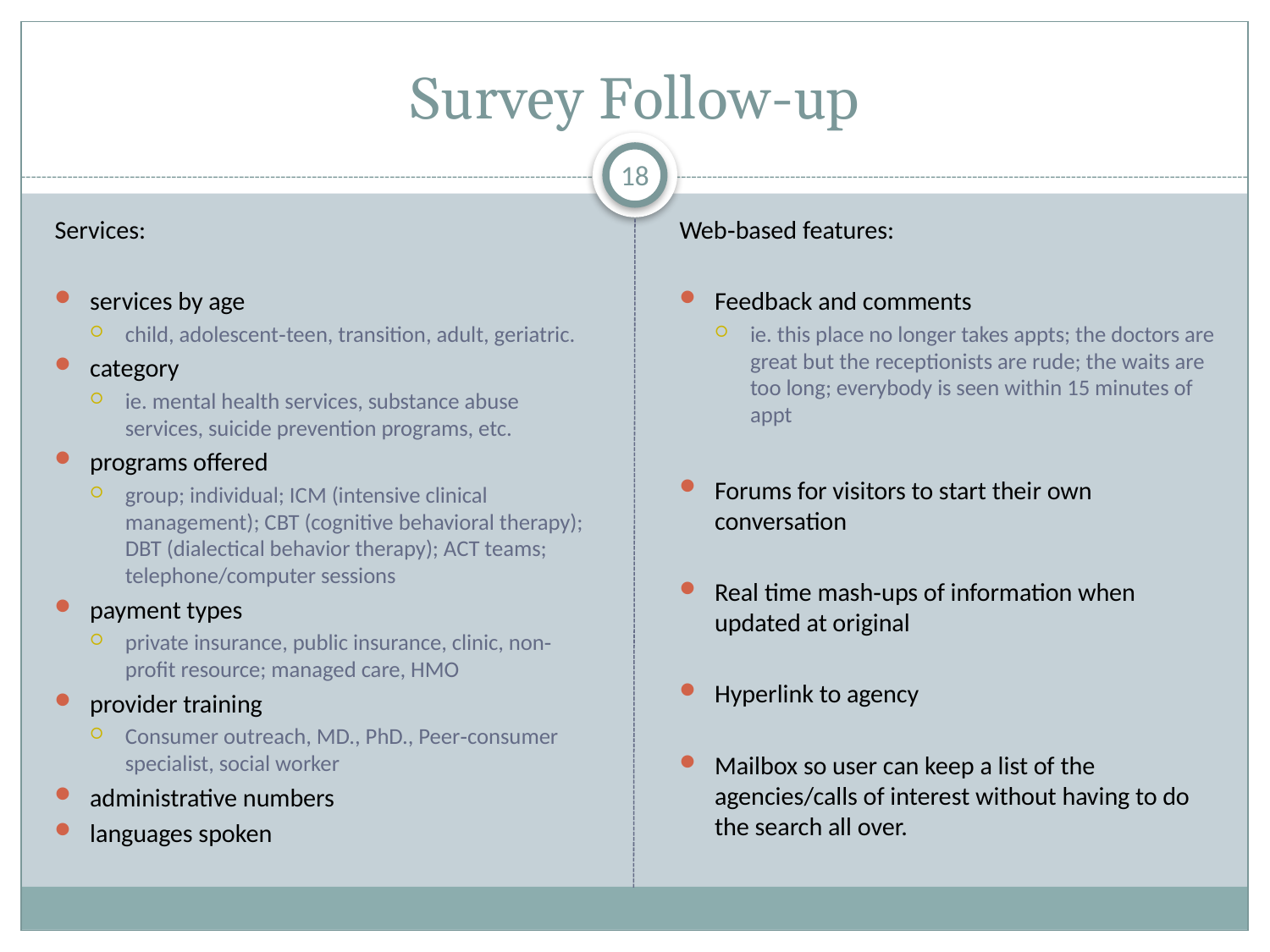

# Survey Follow-up
18
Services:

services by age
child, adolescent‐teen, transition, adult, geriatric.
category
ie. mental health services, substance abuse services, suicide prevention programs, etc.
programs offered
group; individual; ICM (intensive clinical management); CBT (cognitive behavioral therapy); DBT (dialectical behavior therapy); ACT teams; telephone/computer sessions
payment types
private insurance, public insurance, clinic, non‐profit resource; managed care, HMO
provider training
Consumer outreach, MD., PhD., Peer‐consumer specialist, social worker
administrative numbers
languages spoken
Web‐based features:

Feedback and comments
ie. this place no longer takes appts; the doctors are great but the receptionists are rude; the waits are too long; everybody is seen within 15 minutes of appt

Forums for visitors to start their own conversation

Real time mash‐ups of information when updated at original

Hyperlink to agency

Mailbox so user can keep a list of the agencies/calls of interest without having to do the search all over.